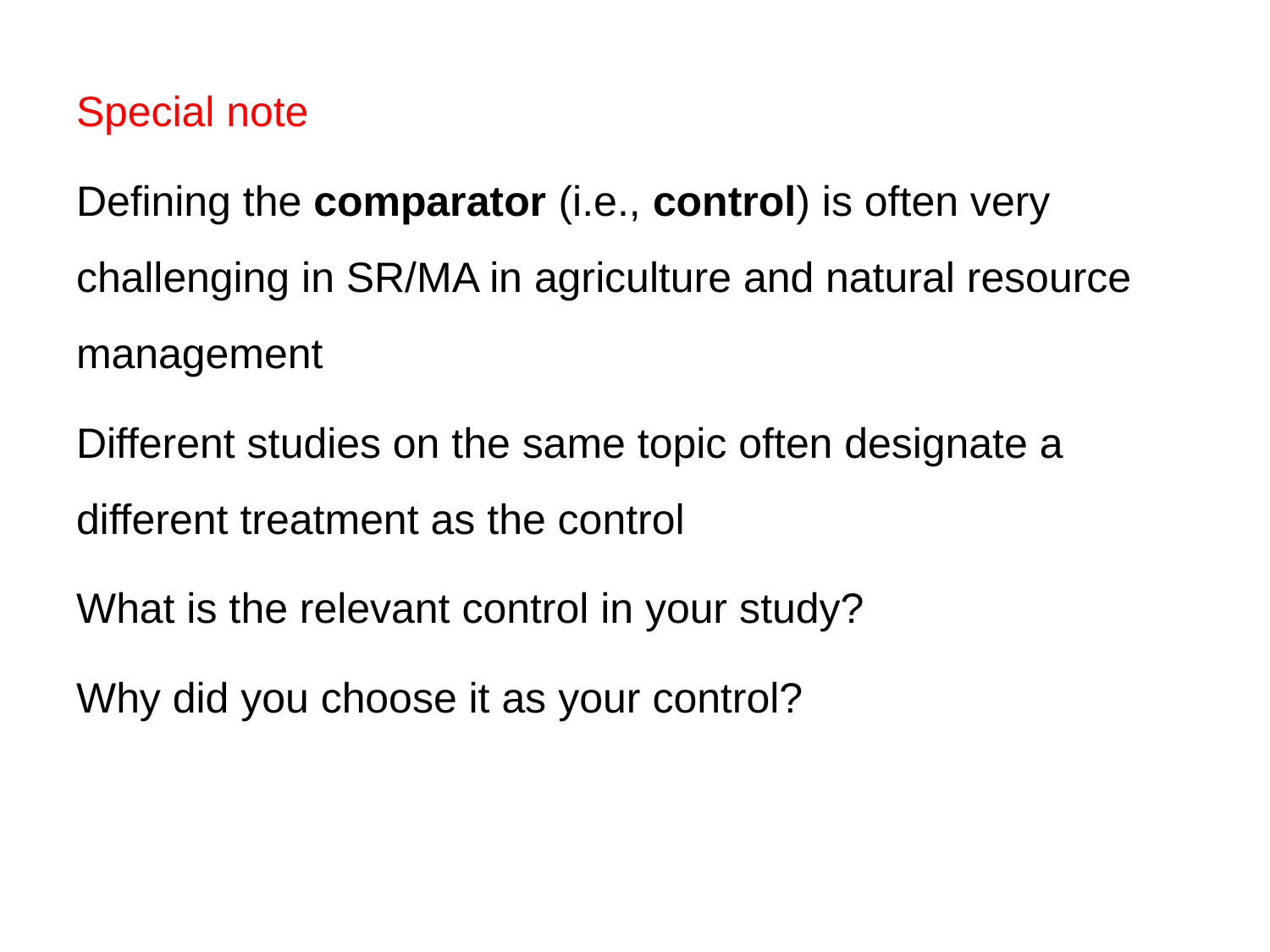

Special note
Defining the comparator (i.e., control) is often very challenging in SR/MA in agriculture and natural resource management
Different studies on the same topic often designate a different treatment as the control
What is the relevant control in your study?
Why did you choose it as your control?